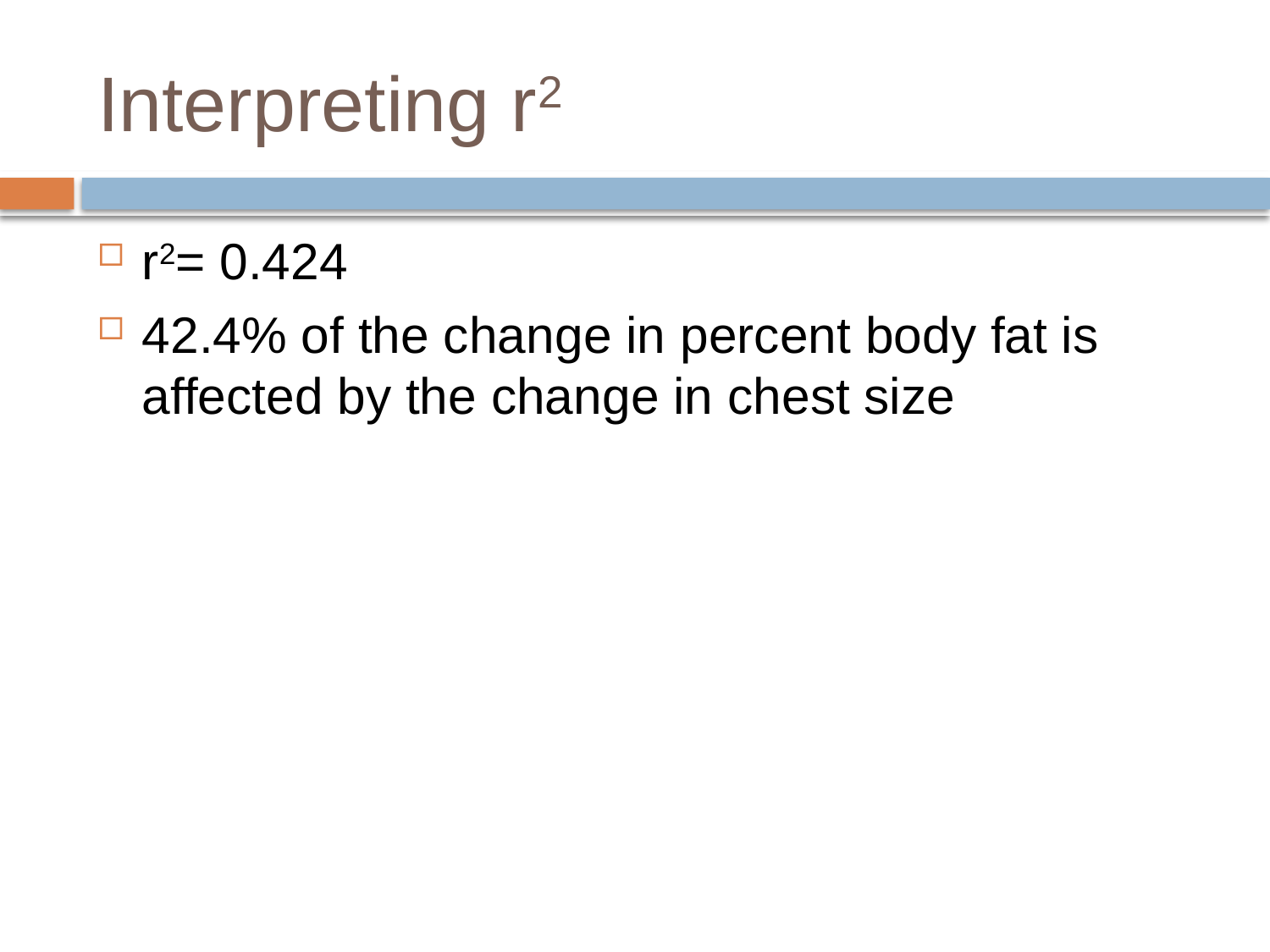

# Interpreting r2
r2= 0.424
42.4% of the change in percent body fat is affected by the change in chest size